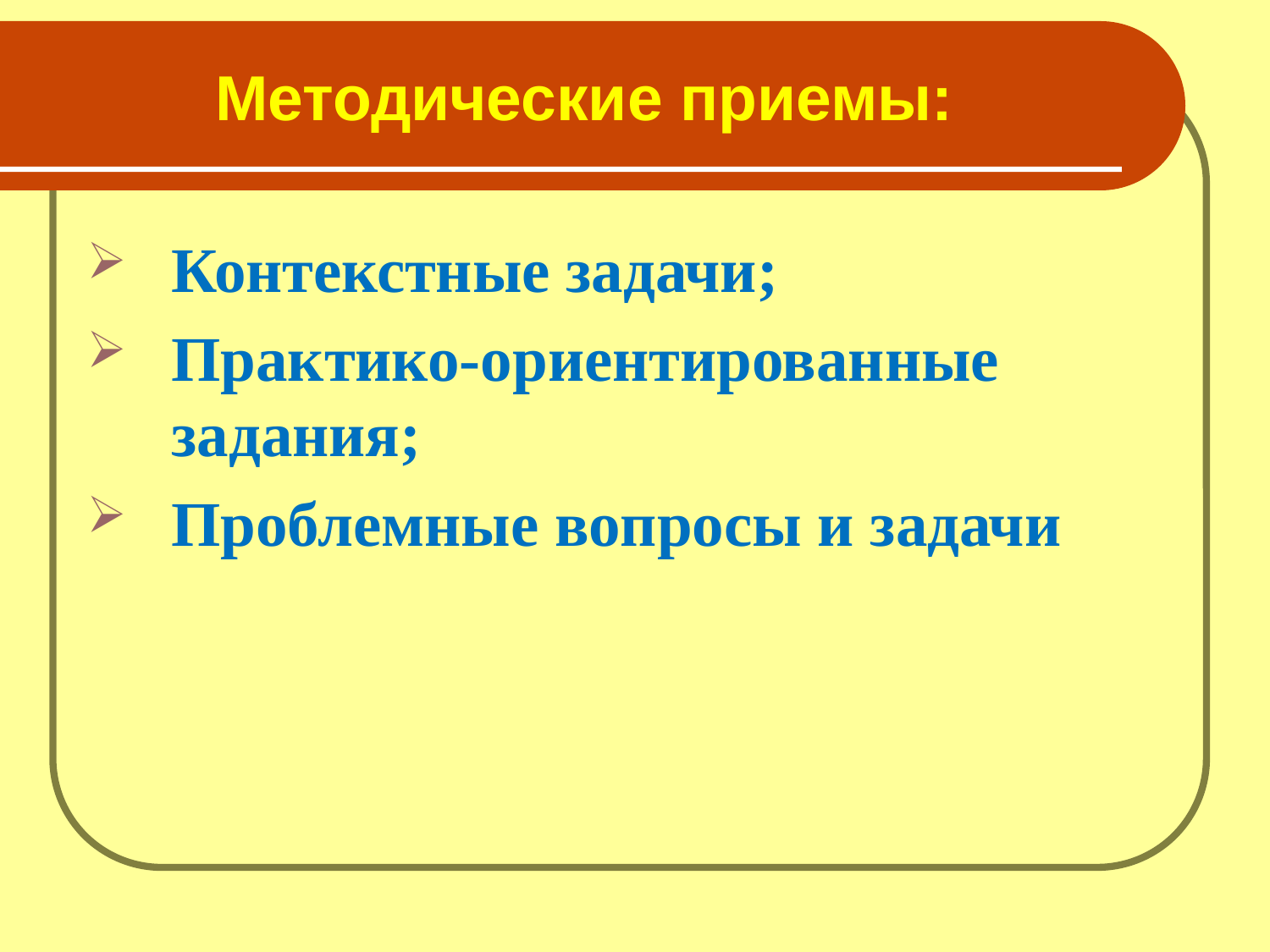

# Методические приемы:
Контекстные задачи;
Практико-ориентированные задания;
Проблемные вопросы и задачи